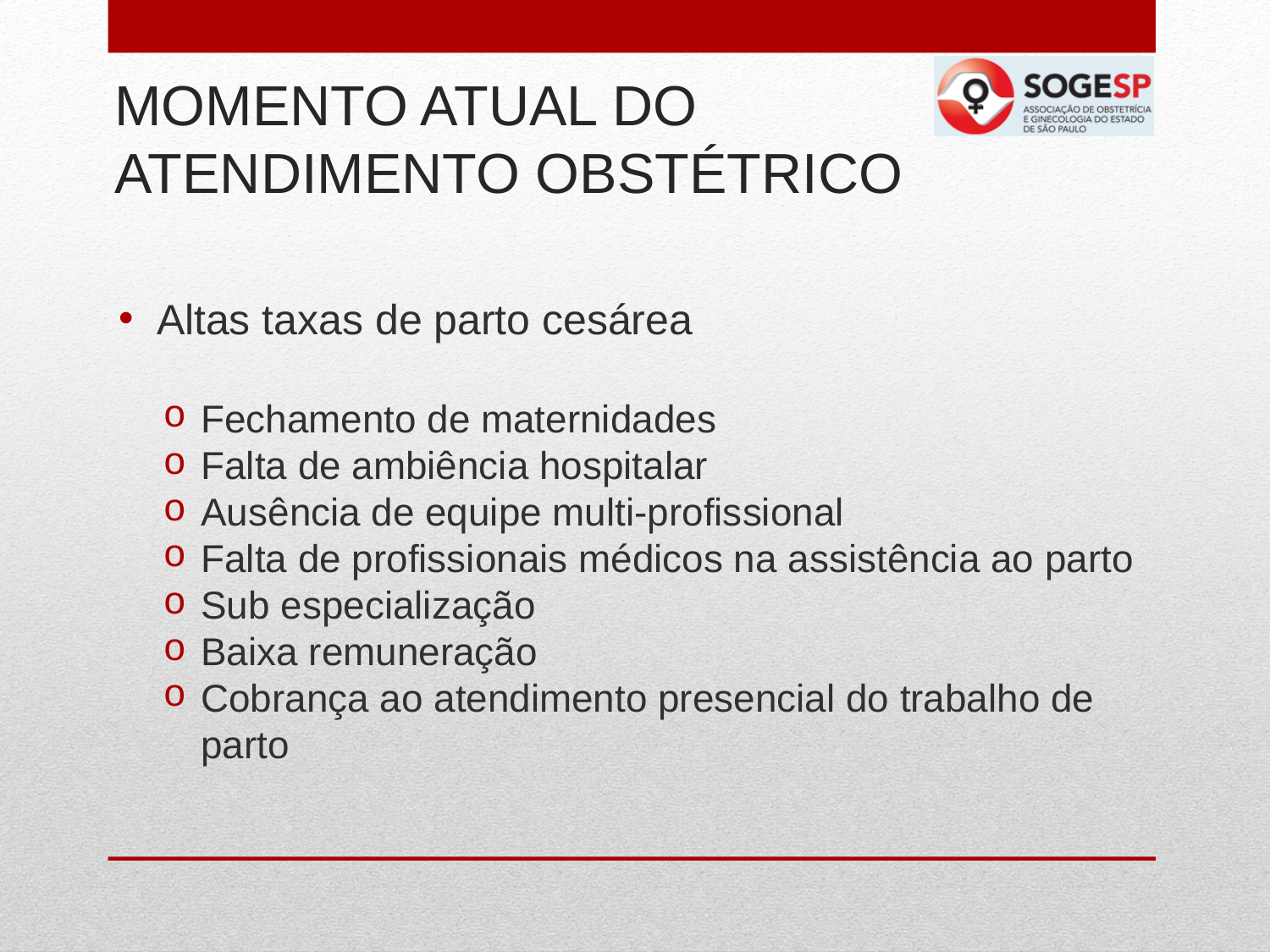

# MOMENTO ATUAL DO ATENDIMENTO OBSTÉTRICO
Altas taxas de parto cesárea

Fechamento de maternidades
Falta de ambiência hospitalar
Ausência de equipe multi-profissional
Falta de profissionais médicos na assistência ao parto
Sub especialização
Baixa remuneração
Cobrança ao atendimento presencial do trabalho de parto